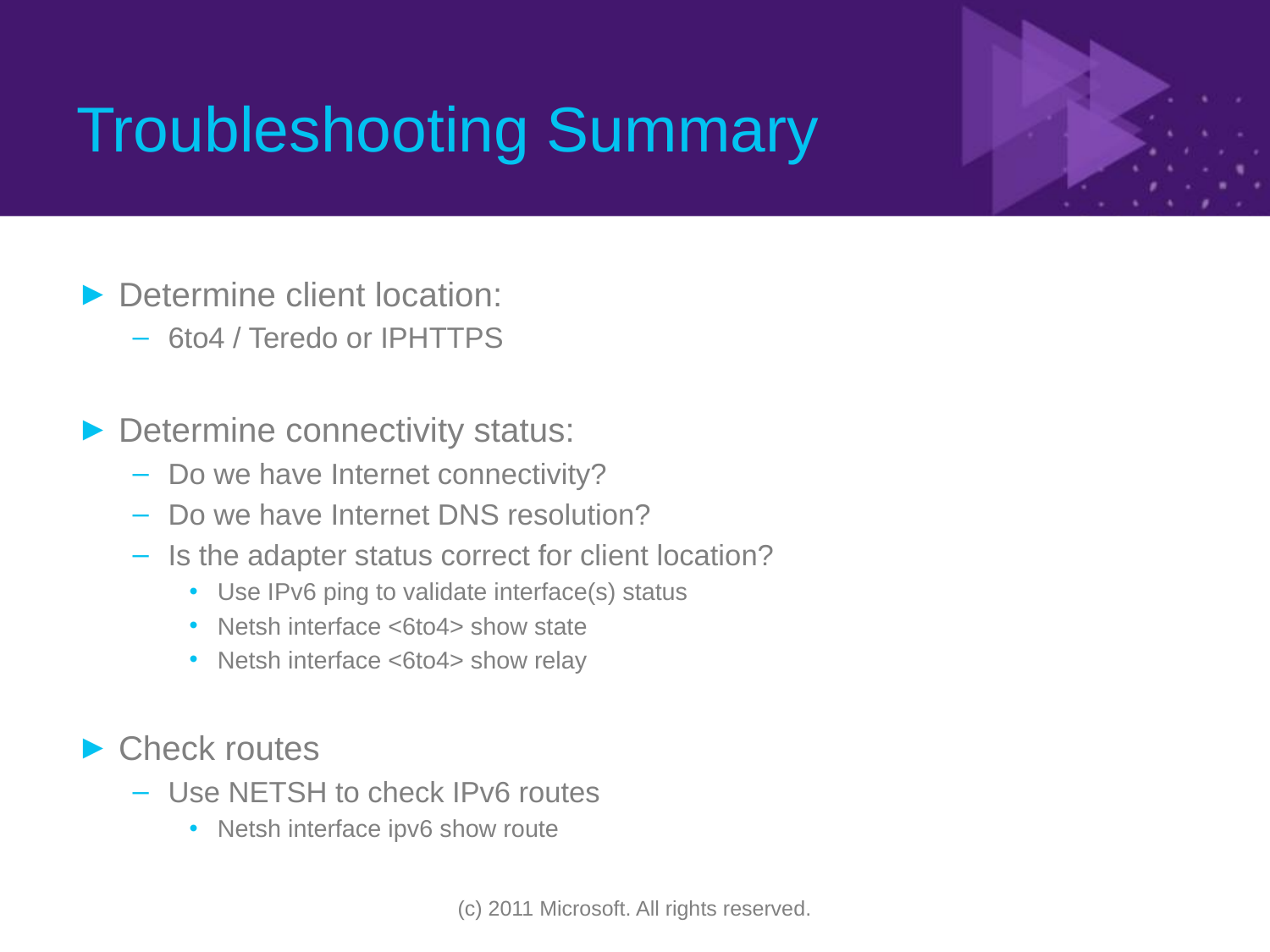

# Troubleshooting Summary
Determine client location:
6to4 / Teredo or IPHTTPS

Determine connectivity status:
Do we have Internet connectivity?
Do we have Internet DNS resolution?
Is the adapter status correct for client location?
Use IPv6 ping to validate interface(s) status
Netsh interface <6to4> show state
Netsh interface <6to4> show relay

Check routes
Use NETSH to check IPv6 routes
Netsh interface ipv6 show route
(c) 2011 Microsoft. All rights reserved.